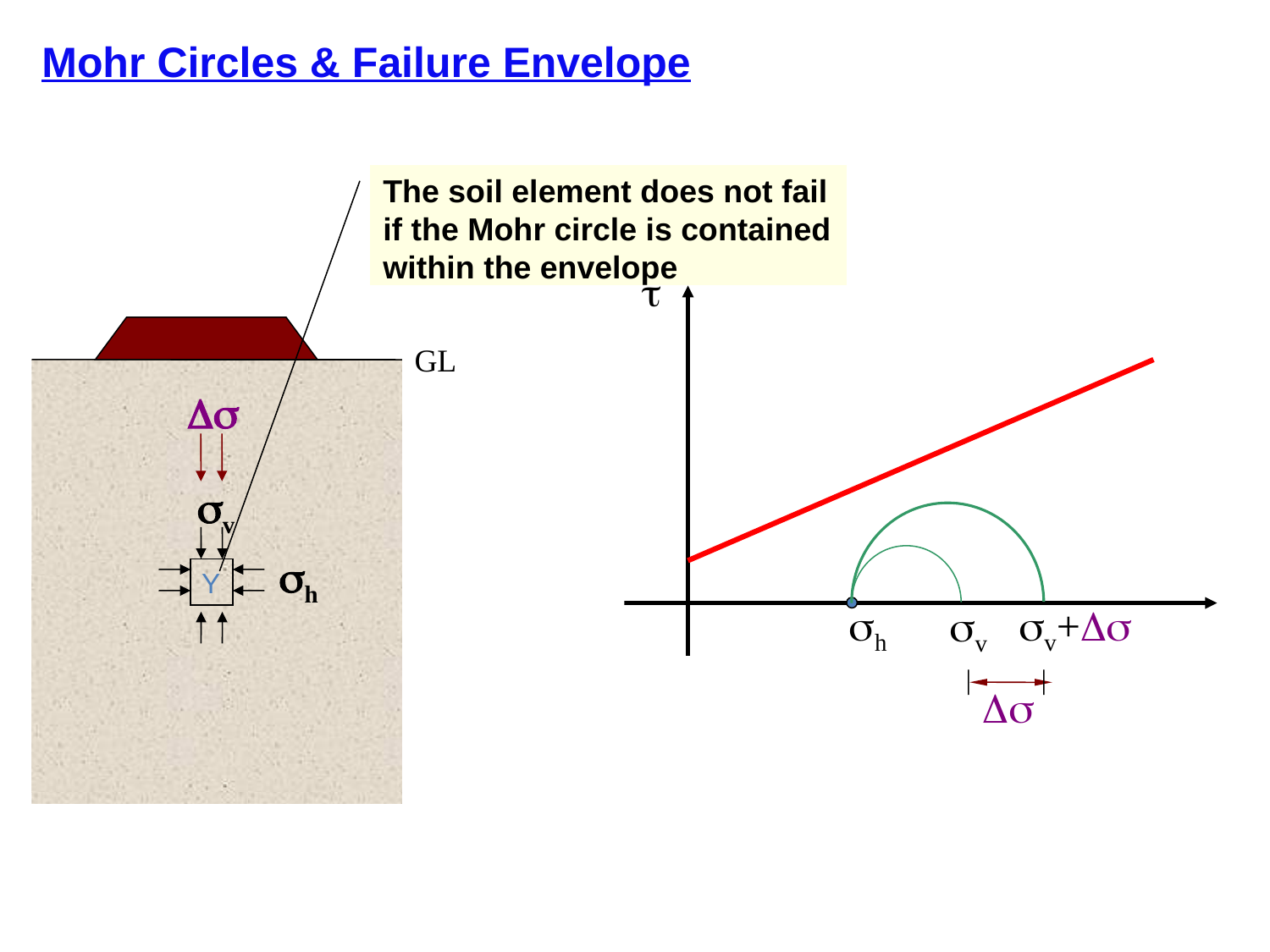

Mohr Circles & Failure Envelope
The soil element does not fail if the Mohr circle is contained within the envelope
τ

Δσ

GL

σv
σh

Y

σv+Δσ

Δσ

σv
σh